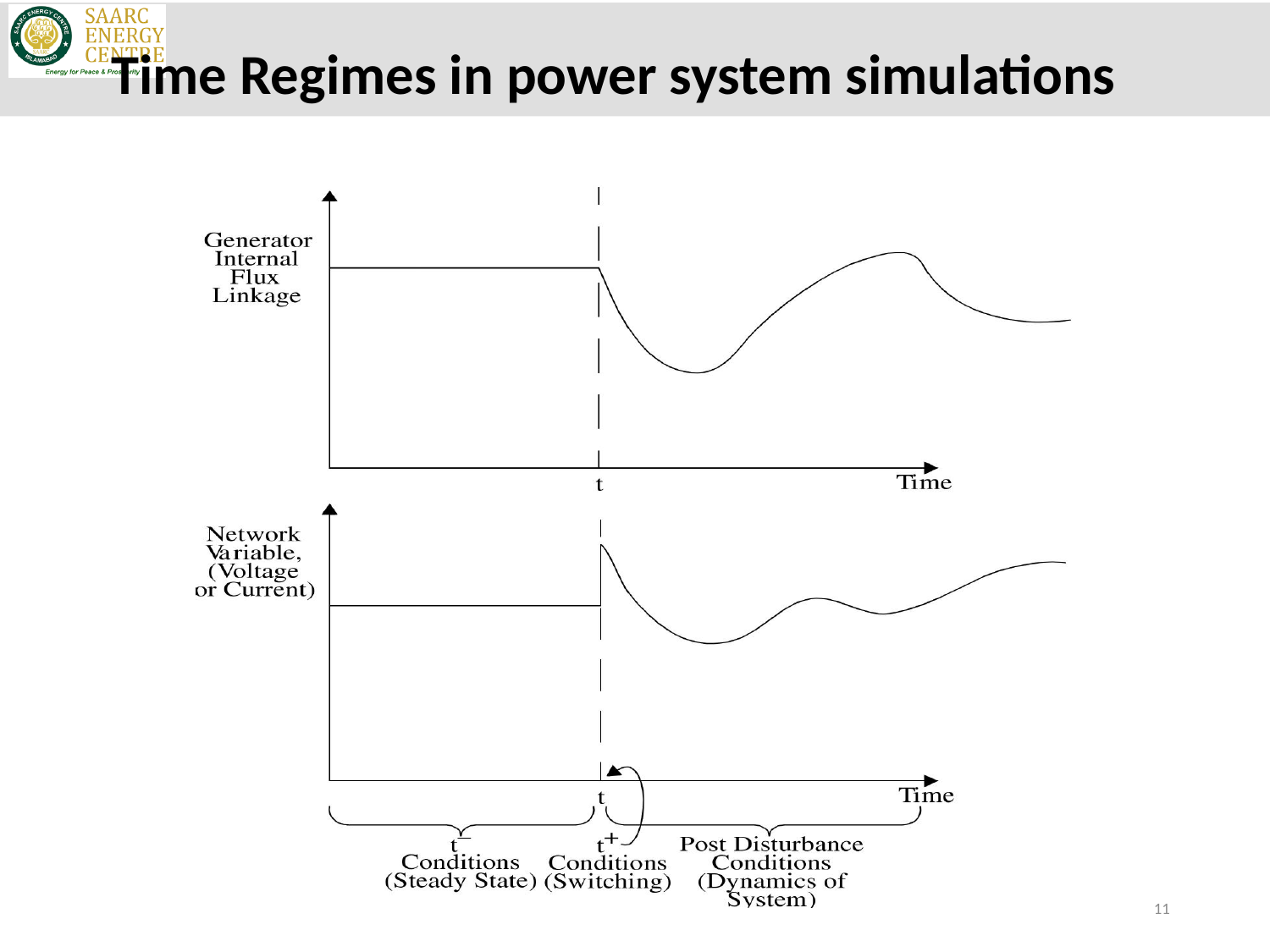

Time Regimes in power system simulations

11